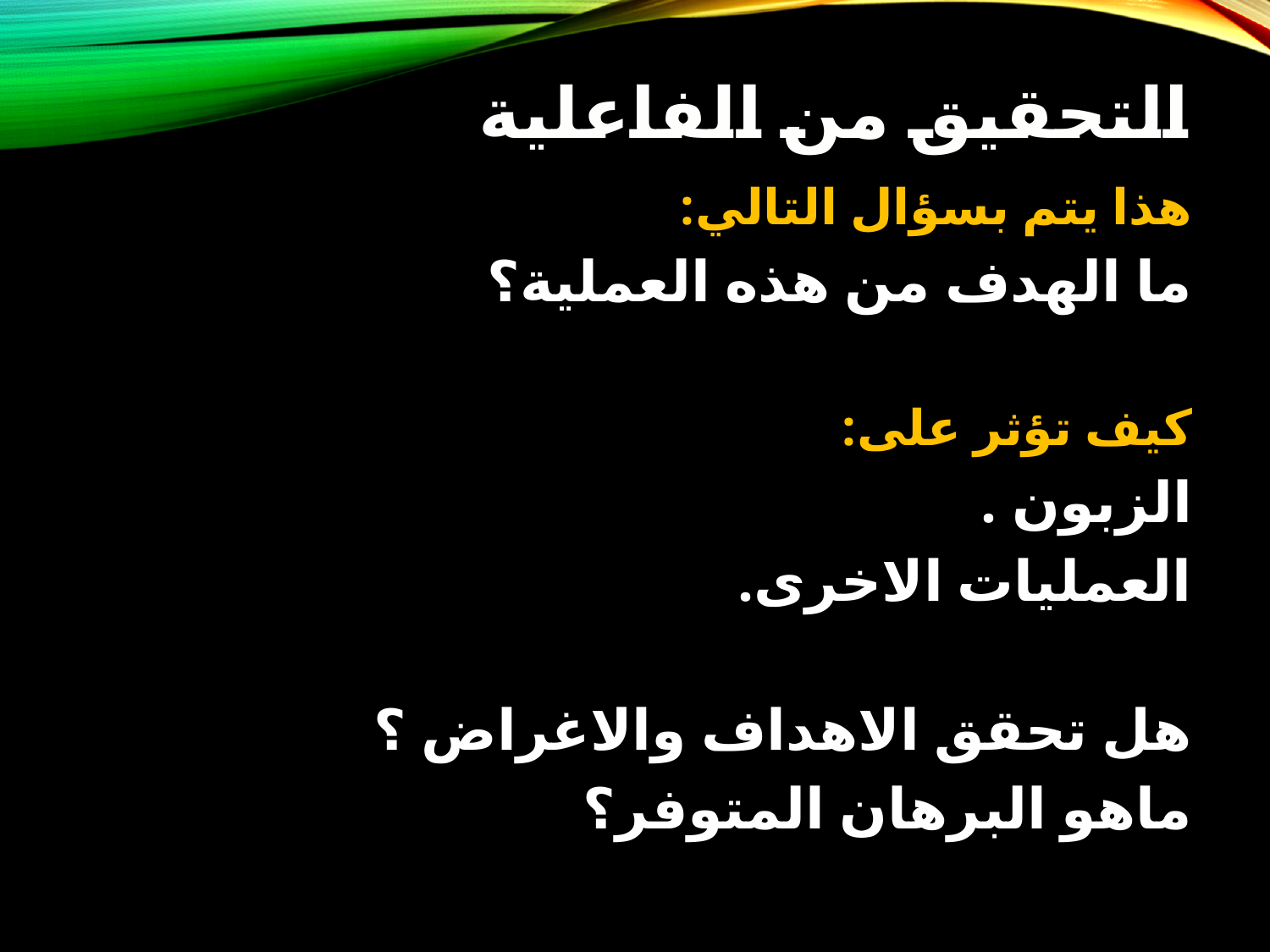

# التحقيق من الفاعلية
هذا يتم بسؤال التالي:
ما الهدف من هذه العملية؟

كيف تؤثر على:
الزبون .
العمليات الاخرى.

هل تحقق الاهداف والاغراض ؟
ماهو البرهان المتوفر؟